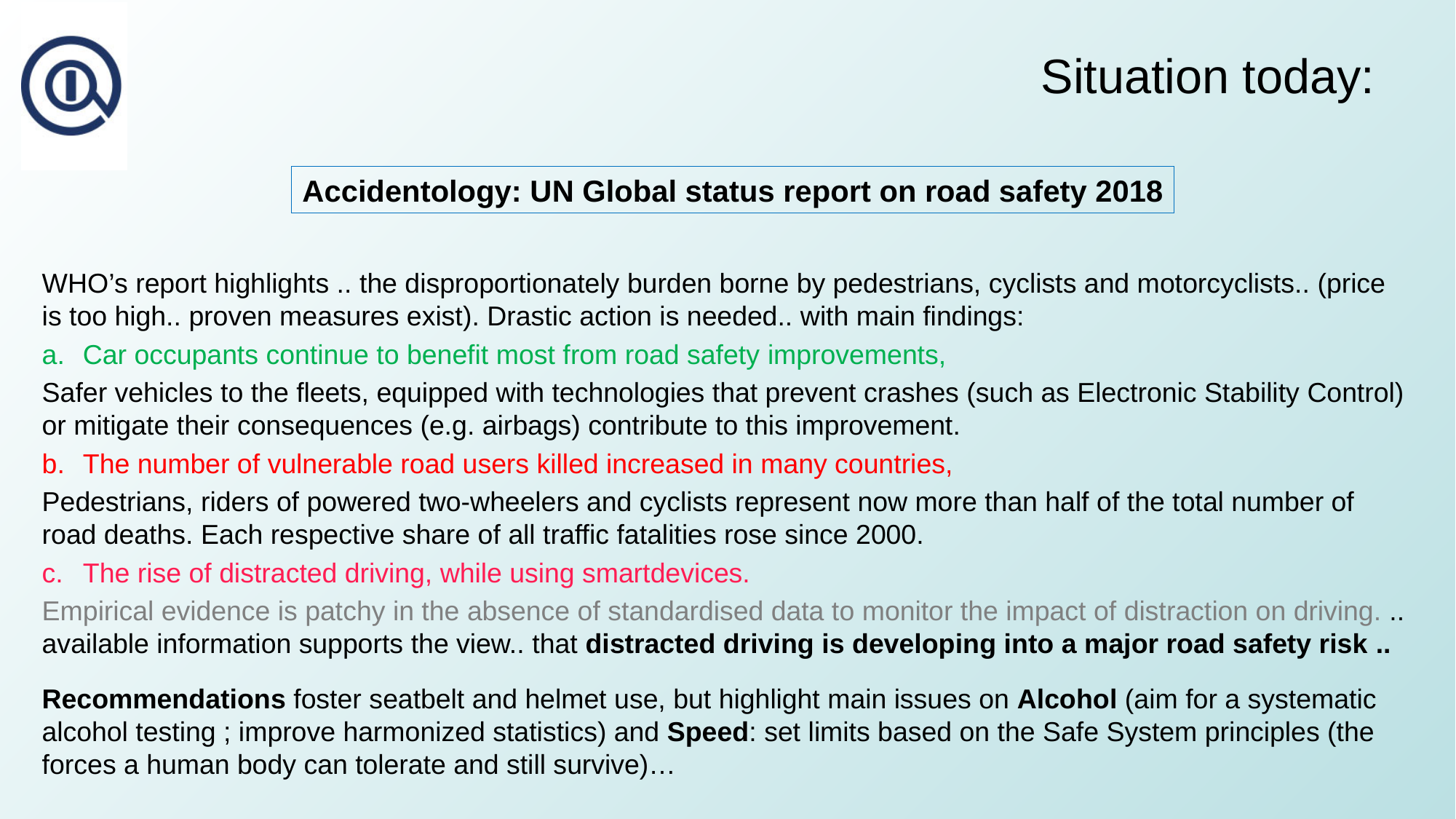

Situation today:
Accidentology: UN Global status report on road safety 2018
WHO’s report highlights .. the disproportionately burden borne by pedestrians, cyclists and motorcyclists.. (price is too high.. proven measures exist). Drastic action is needed.. with main findings:
Car occupants continue to benefit most from road safety improvements,
Safer vehicles to the fleets, equipped with technologies that prevent crashes (such as Electronic Stability Control) or mitigate their consequences (e.g. airbags) contribute to this improvement.
The number of vulnerable road users killed increased in many countries,
Pedestrians, riders of powered two-wheelers and cyclists represent now more than half of the total number of road deaths. Each respective share of all traffic fatalities rose since 2000.
The rise of distracted driving, while using smartdevices.
Empirical evidence is patchy in the absence of standardised data to monitor the impact of distraction on driving. .. available information supports the view.. that distracted driving is developing into a major road safety risk ..

Recommendations foster seatbelt and helmet use, but highlight main issues on Alcohol (aim for a systematic alcohol testing ; improve harmonized statistics) and Speed: set limits based on the Safe System principles (the forces a human body can tolerate and still survive)…